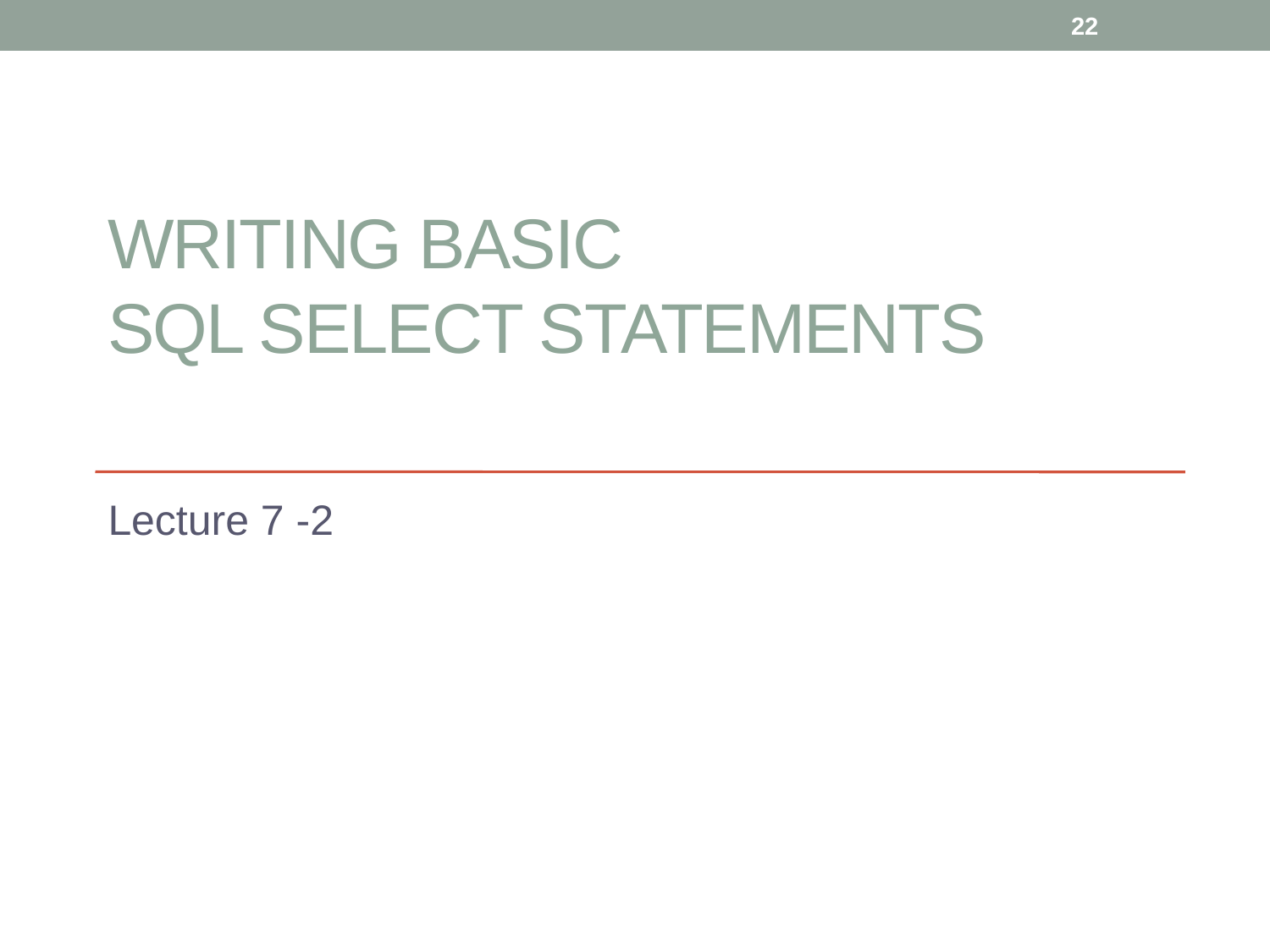

22
# Writing Basic SQL SELECT Statements
Lecture 7 -2